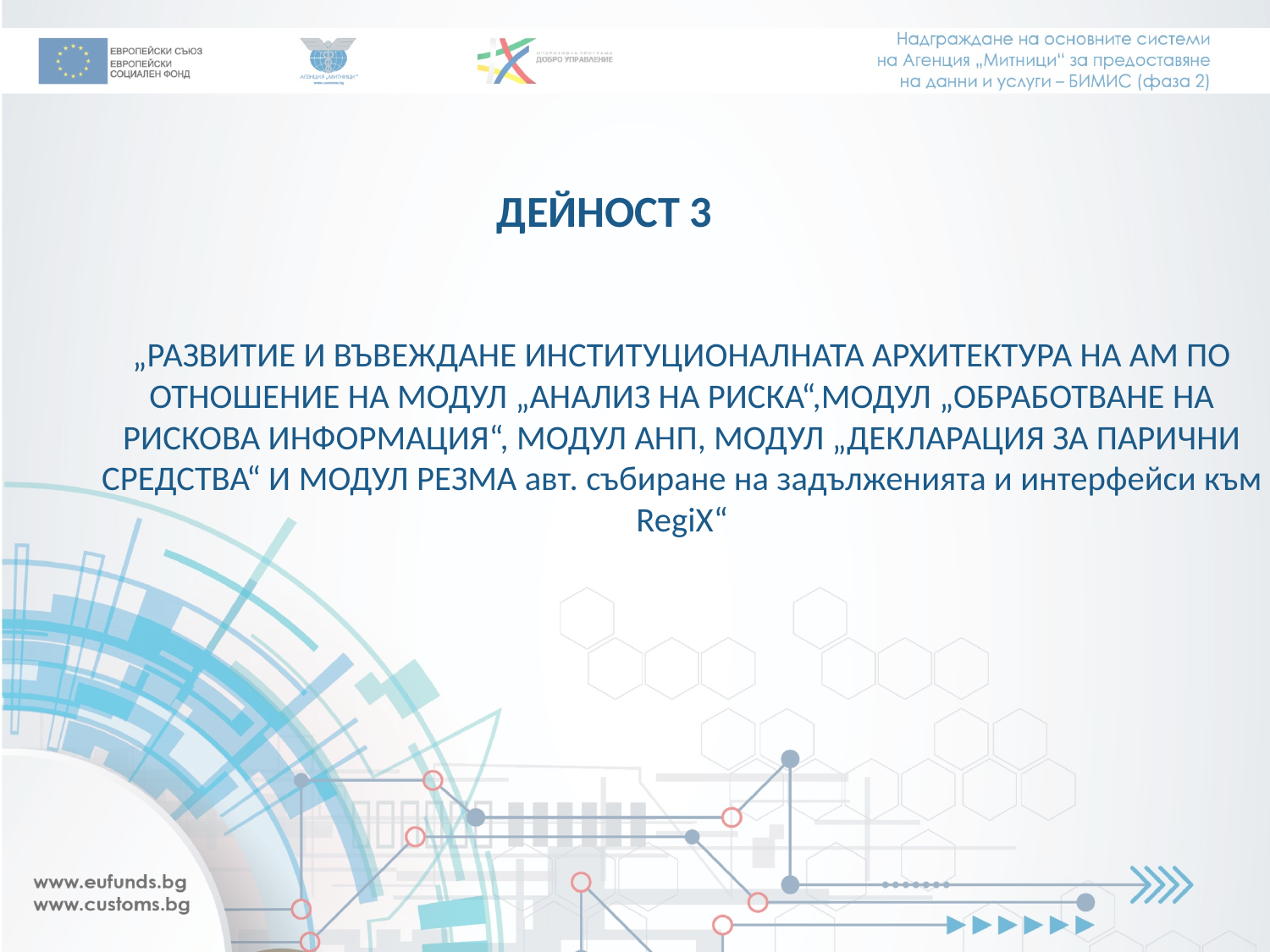

# ДЕЙНОСТ 3
„РАЗВИТИЕ И ВЪВЕЖДАНЕ ИНСТИТУЦИОНАЛНАТА АРХИТЕКТУРА НА АМ ПО ОТНОШЕНИЕ НА МОДУЛ „АНАЛИЗ НА РИСКА“,МОДУЛ „ОБРАБОТВАНЕ НА РИСКОВА ИНФОРМАЦИЯ“, МОДУЛ АНП, МОДУЛ „ДЕКЛАРАЦИЯ ЗА ПАРИЧНИ СРЕДСТВА“ И МОДУЛ РЕЗМА авт. събиране на задълженията и интерфейси към RegiX“